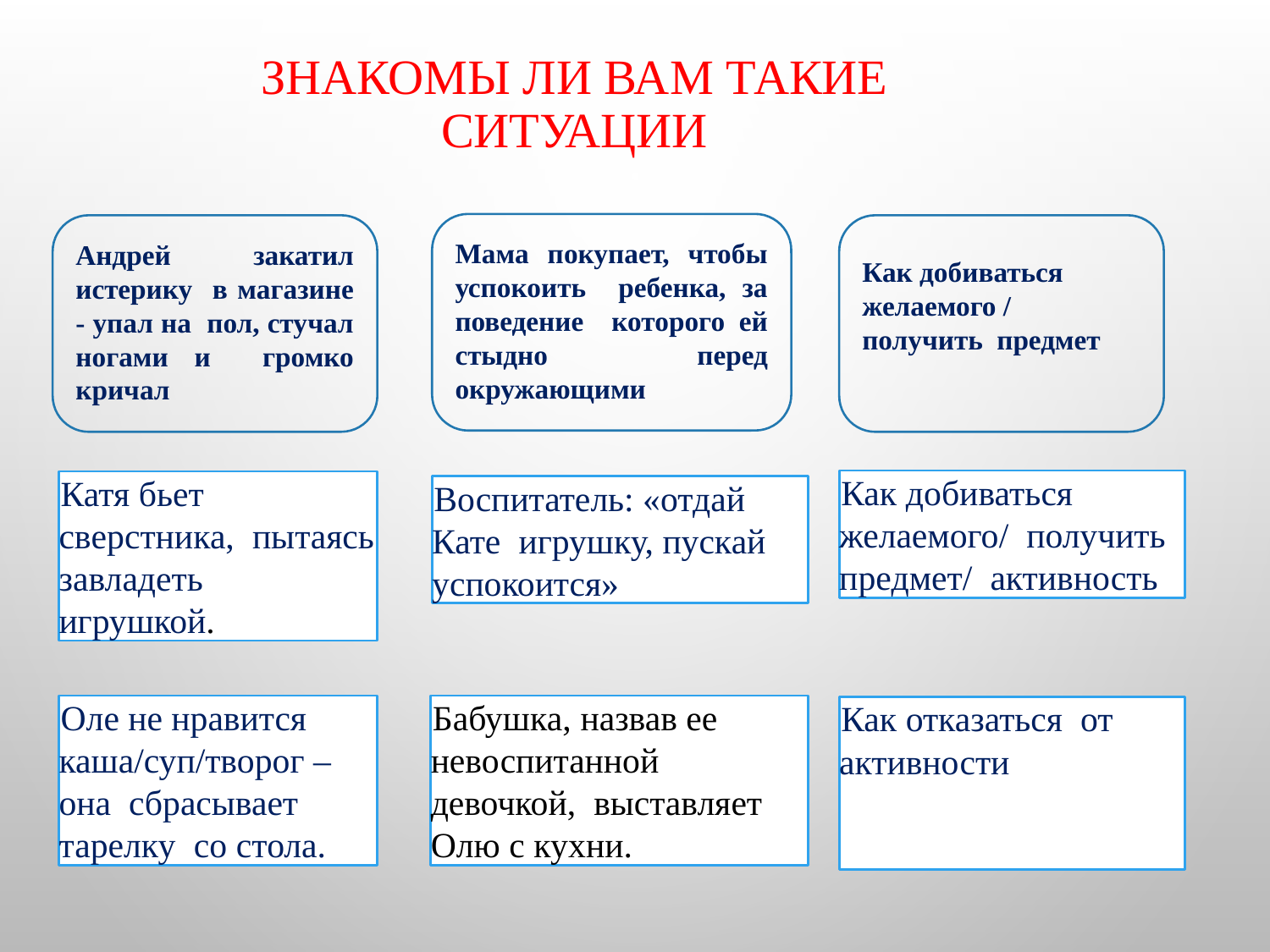

# Знакомы ли вам такие ситуации

Мама покупает, чтобы успокоить  ребенка, за поведение  которого ей стыдно перед окружающими

Андрей закатил истерику  в магазине - упал на  пол, стучал ногами и  громко кричал

Как добиваться  желаемого /  получить  предмет

Как добиваться  желаемого/  получить  предмет/  активность
Катя бьет сверстника,  пытаясь завладеть  игрушкой.
Воспитатель: «отдай Кате  игрушку, пускай  успокоится»
Оле не нравится  каша/суп/творог – она  сбрасывает тарелку  со стола.
Бабушка, назвав ее  невоспитанной девочкой,  выставляет Олю с кухни.
Как отказаться  от активности